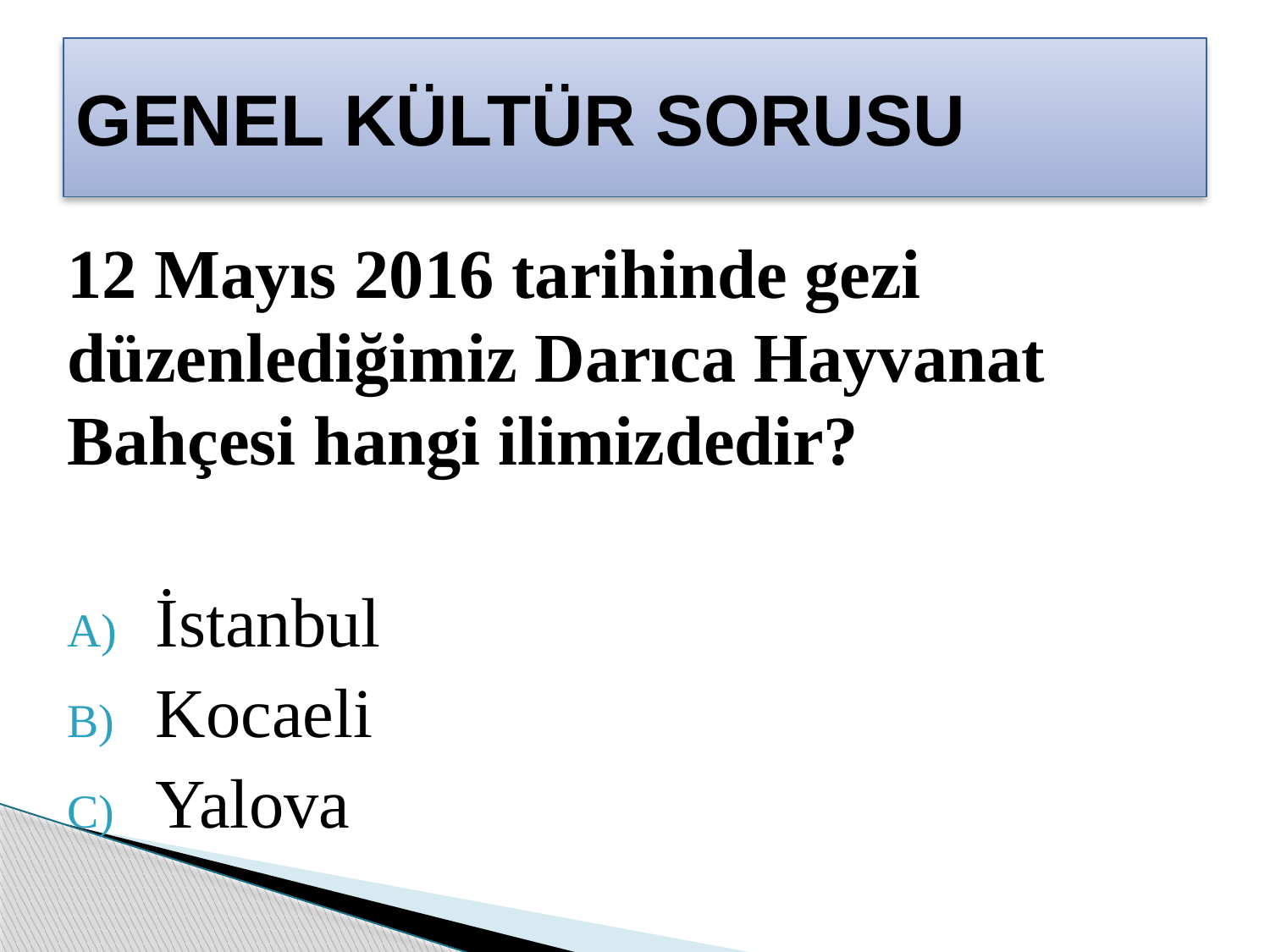

# GENEL KÜLTÜR SORUSU
12 Mayıs 2016 tarihinde gezi düzenlediğimiz Darıca Hayvanat Bahçesi hangi ilimizdedir?

 İstanbul
 Kocaeli
 Yalova